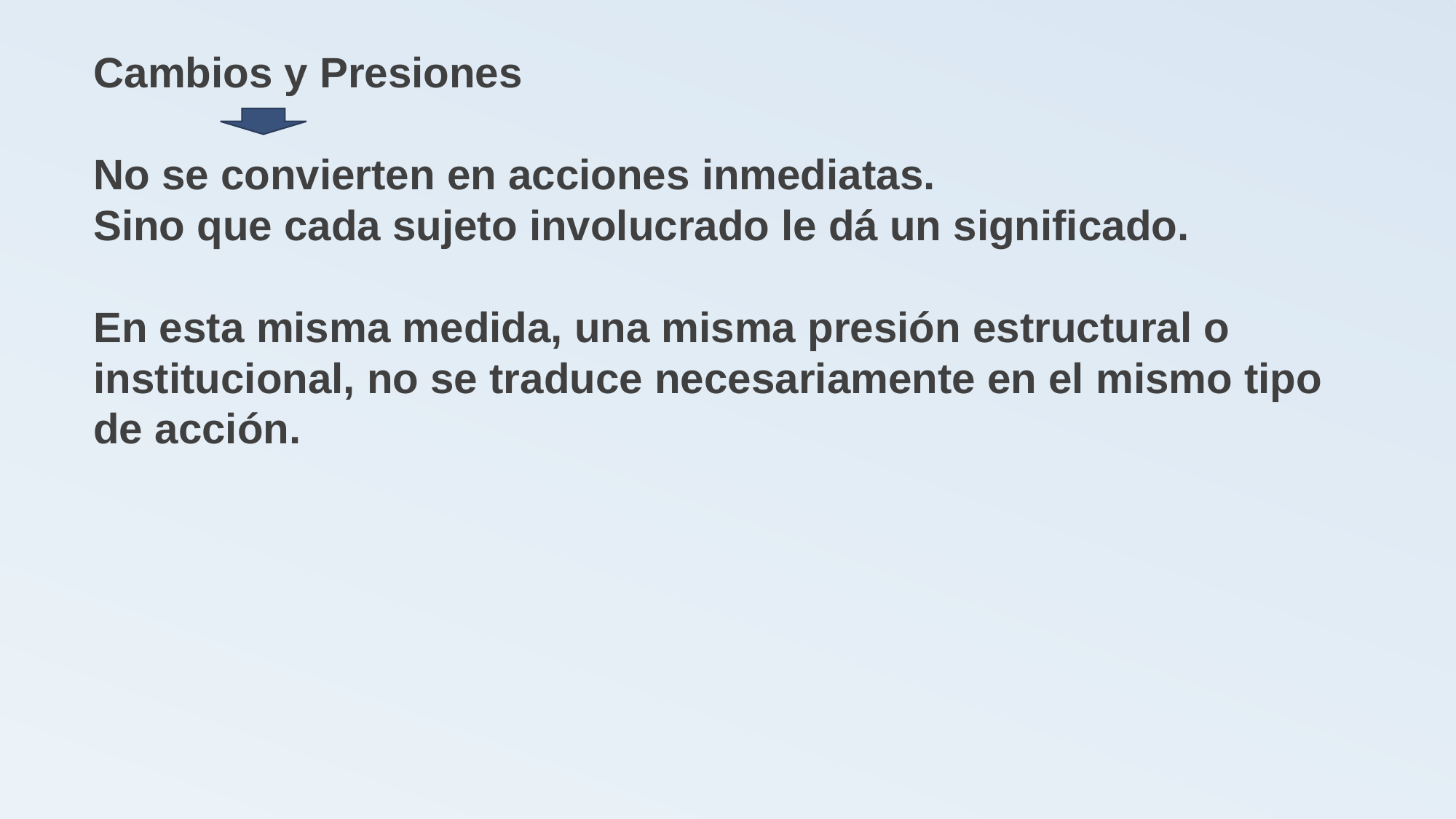

Cambios y Presiones

No se convierten en acciones inmediatas.
Sino que cada sujeto involucrado le dá un significado.

En esta misma medida, una misma presión estructural o institucional, no se traduce necesariamente en el mismo tipo de acción.